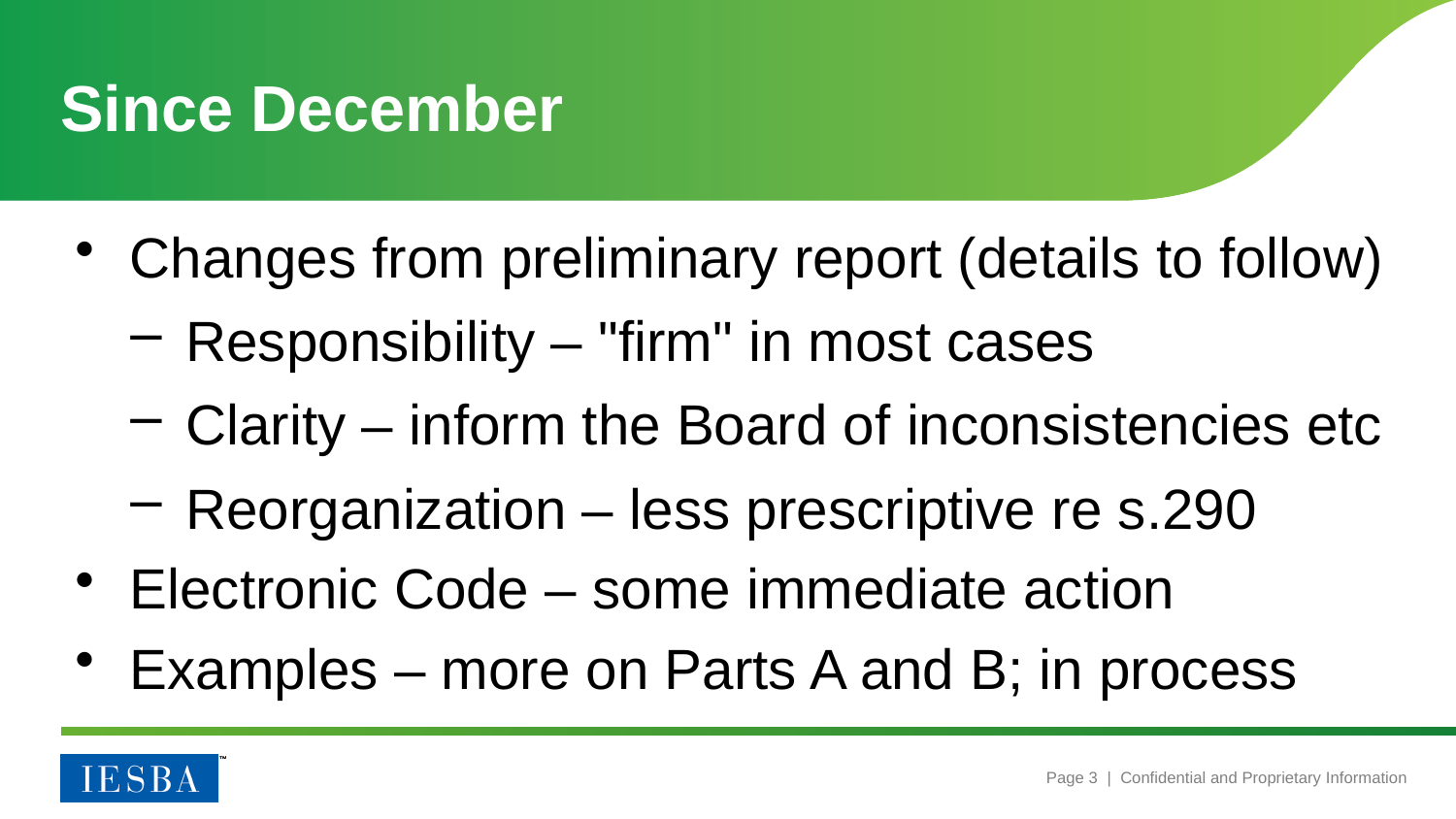

# Since December
Changes from preliminary report (details to follow)
Responsibility – "firm" in most cases
Clarity – inform the Board of inconsistencies etc
Reorganization – less prescriptive re s.290
Electronic Code – some immediate action
Examples – more on Parts A and B; in process